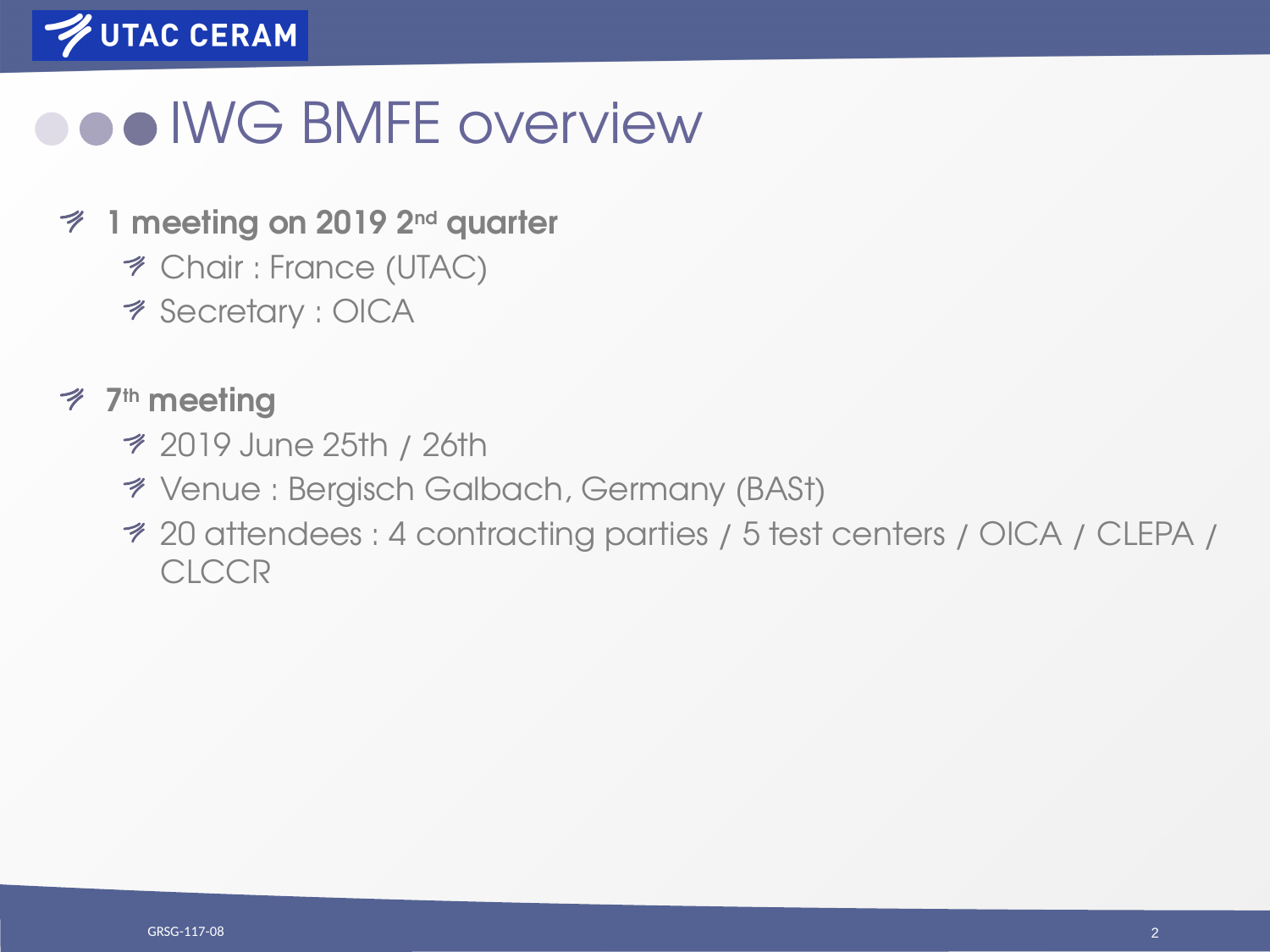

# IWG BMFE overview
1 meeting on 2019 2nd quarter
Chair : France (UTAC)
Secretary : OICA

7th meeting
2019 June 25th / 26th
Venue : Bergisch Galbach, Germany (BASt)
20 attendees : 4 contracting parties / 5 test centers / OICA / CLEPA / CLCCR

GRSG-117-08